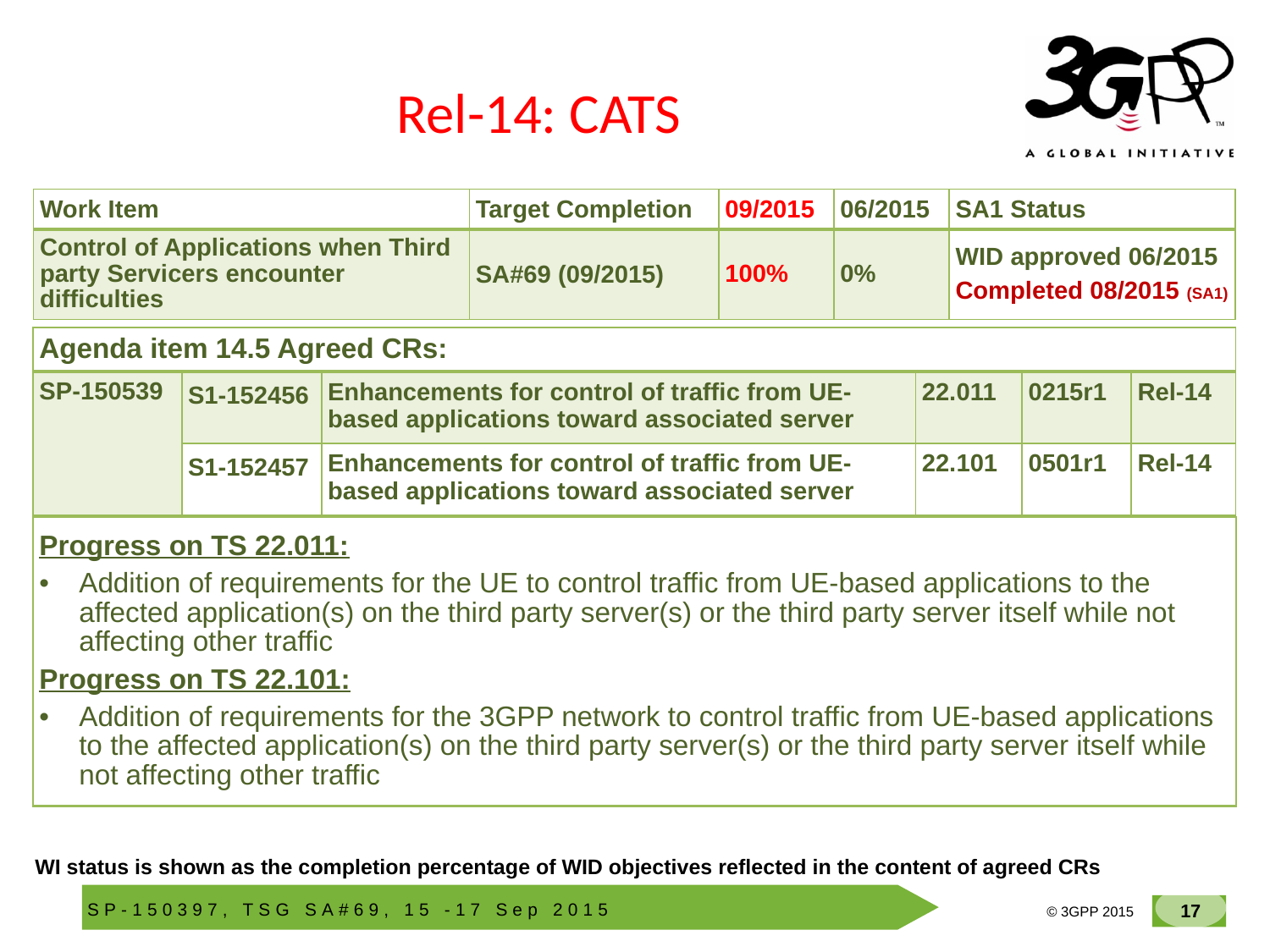

# Rel-14: CATS
| Work Item | Target Completion | 09/2015 | 06/2015 | SA1 Status |
| --- | --- | --- | --- | --- |
| Control of Applications when Third party Servicers encounter difficulties | SA#69 (09/2015) | 100% | 0% | WID approved 06/2015 Completed 08/2015 (SA1) |
| Agenda item 14.5 Agreed CRs: |  |  |  |  |  |
| --- | --- | --- | --- | --- | --- |
| SP-150539 | S1-152456 | Enhancements for control of traffic from UE-based applications toward associated server | 22.011 | 0215r1 | Rel-14 |
|  | S1-152457 | Enhancements for control of traffic from UE-based applications toward associated server | 22.101 | 0501r1 | Rel-14 |
| Progress on TS 22.011: Addition of requirements for the UE to control traffic from UE-based applications to the affected application(s) on the third party server(s) or the third party server itself while not affecting other traffic Progress on TS 22.101: Addition of requirements for the 3GPP network to control traffic from UE-based applications to the affected application(s) on the third party server(s) or the third party server itself while not affecting other traffic |
| --- |
WI status is shown as the completion percentage of WID objectives reflected in the content of agreed CRs